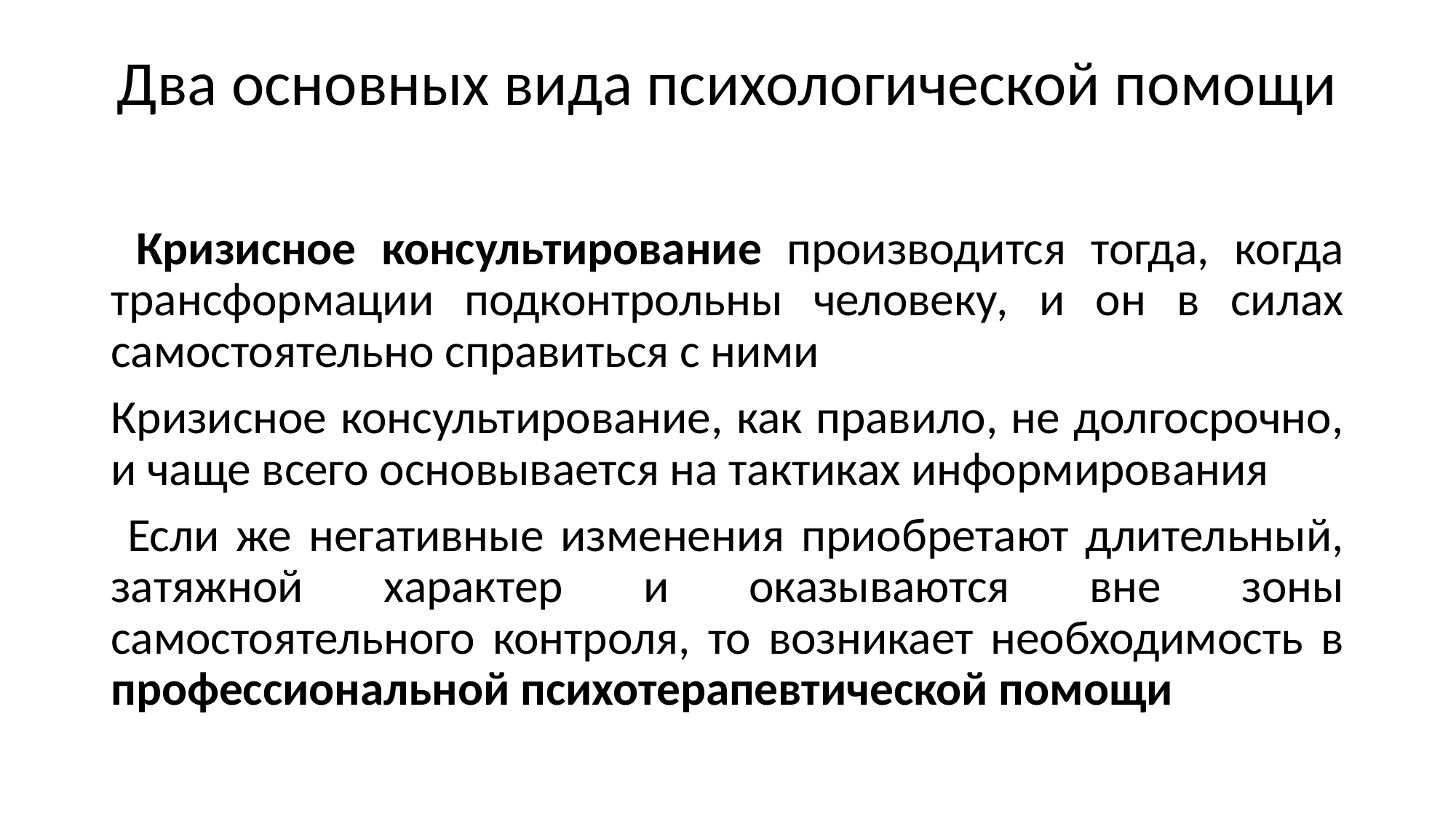

# Два основных вида психологической помощи
 Кризисное консультирование производится тогда, когда трансформации подконтрольны человеку, и он в силах самостоятельно справиться с ними
Кризисное консультирование, как правило, не долгосрочно, и чаще всего основывается на тактиках информирования
 Если же негативные изменения приобретают длительный, затяжной характер и оказываются вне зоны самостоятельного контроля, то возникает необходимость в профессиональной психотерапевтической помощи